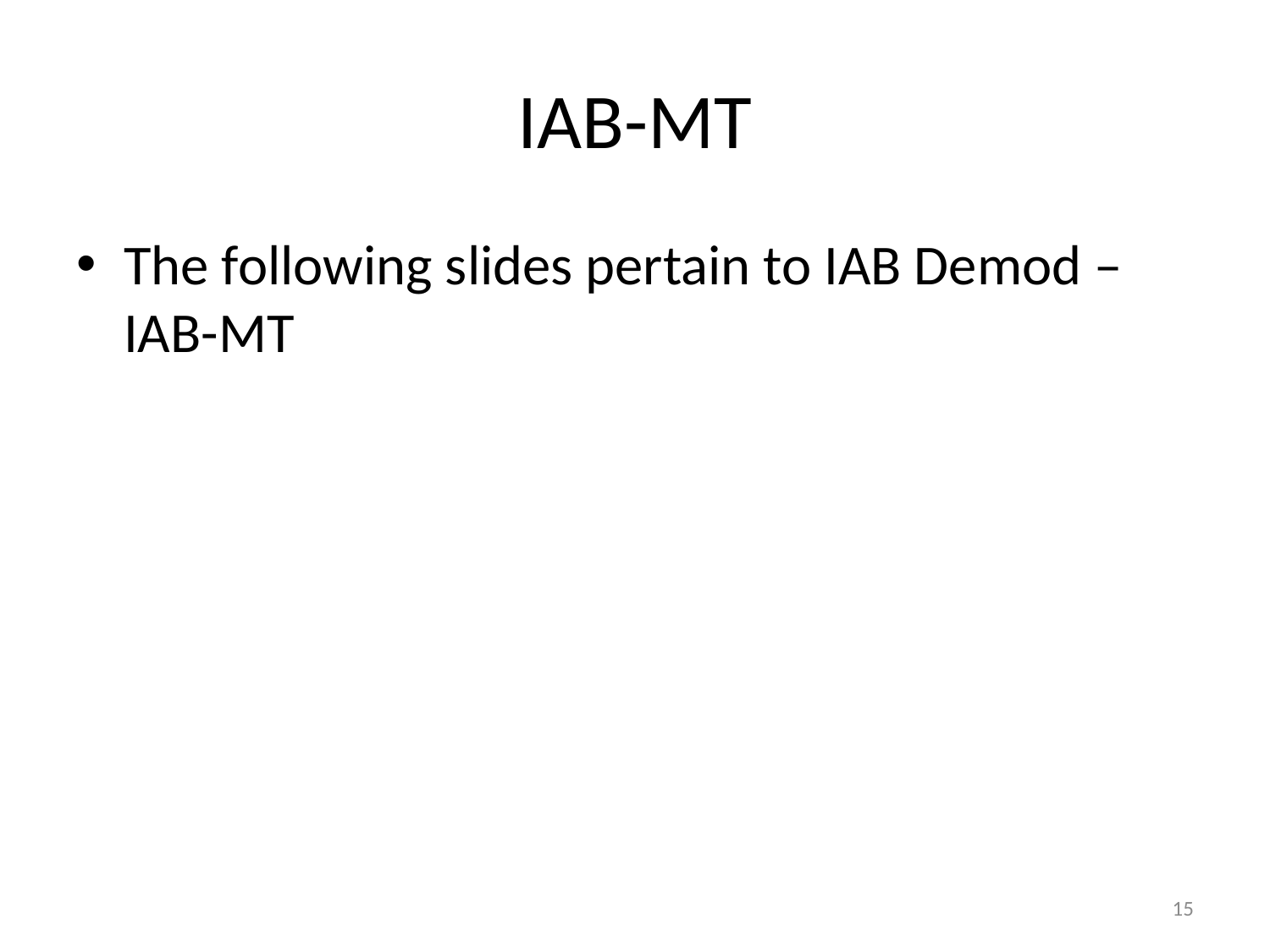

# IAB-MT
The following slides pertain to IAB Demod – IAB-MT

15